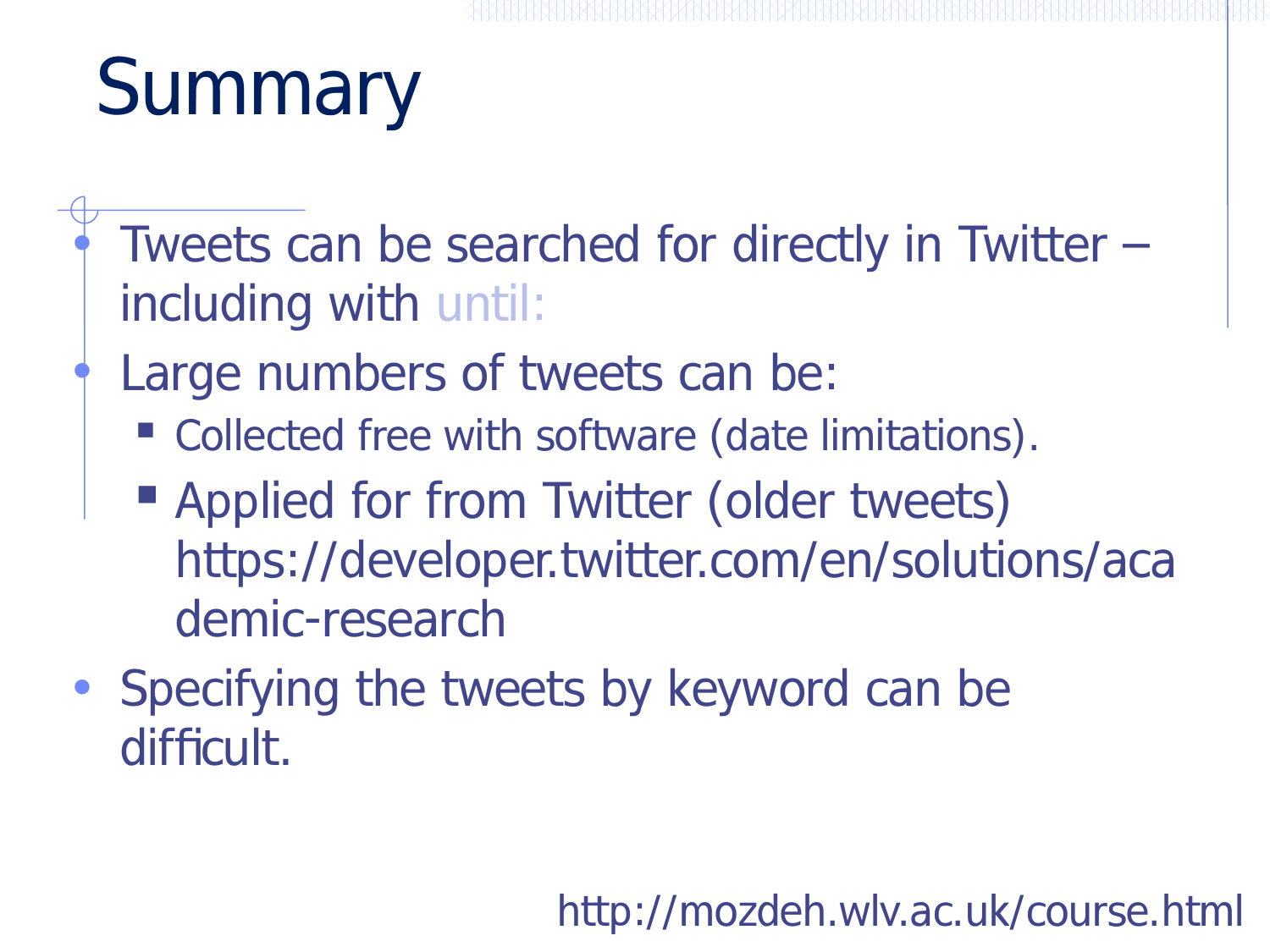

# Summary
Tweets can be searched for directly in Twitter – including with until:
Large numbers of tweets can be:
Collected free with software (date limitations).
Applied for from Twitter (older tweets) https://developer.twitter.com/en/solutions/academic-research
Specifying the tweets by keyword can be difficult.

http://mozdeh.wlv.ac.uk/course.html